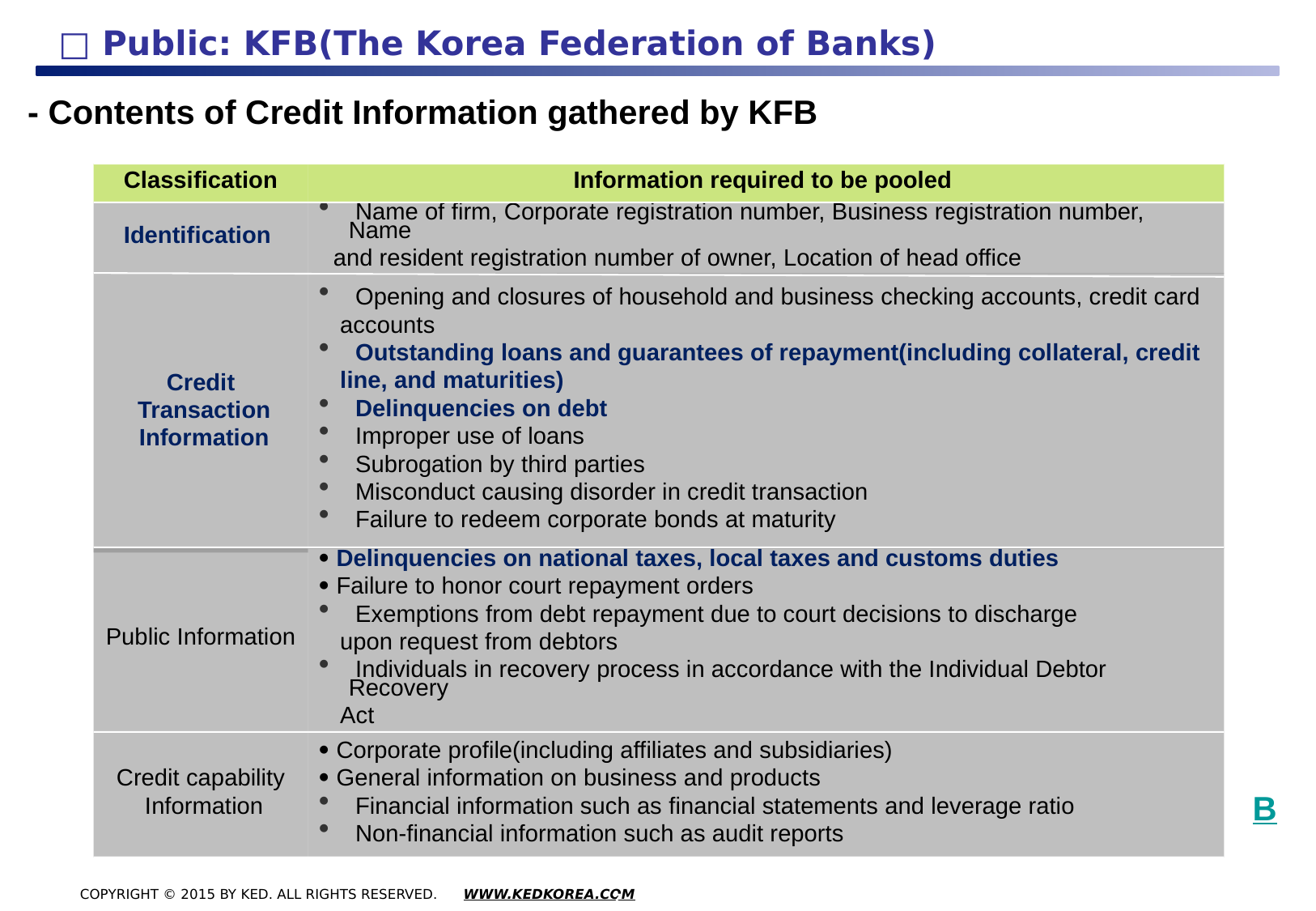

□ Public: KFB(The Korea Federation of Banks)
- Contents of Credit Information gathered by KFB
Classification

Information required to be pooled
 Name of firm, Corporate registration number, Business registration number, Name
  and resident registration number of owner, Location of head office
Identification

Credit
 Transaction
 Information

 Opening and closures of household and business checking accounts, credit card
   accounts
 Outstanding loans and guarantees of repayment(including collateral, credit
   line, and maturities)
 Delinquencies on debt
 Improper use of loans
 Subrogation by third parties
 Misconduct causing disorder in credit transaction
 Failure to redeem corporate bonds at maturity
Public Information

• Delinquencies on national taxes, local taxes and customs duties
• Failure to honor court repayment orders
 Exemptions from debt repayment due to court decisions to discharge
   upon request from debtors
 Individuals in recovery process in accordance with the Individual Debtor Recovery
   Act
Credit capability
 Information

• Corporate profile(including affiliates and subsidiaries)
• General information on business and products
 Financial information such as financial statements and leverage ratio
 Non-financial information such as audit reports

B
7